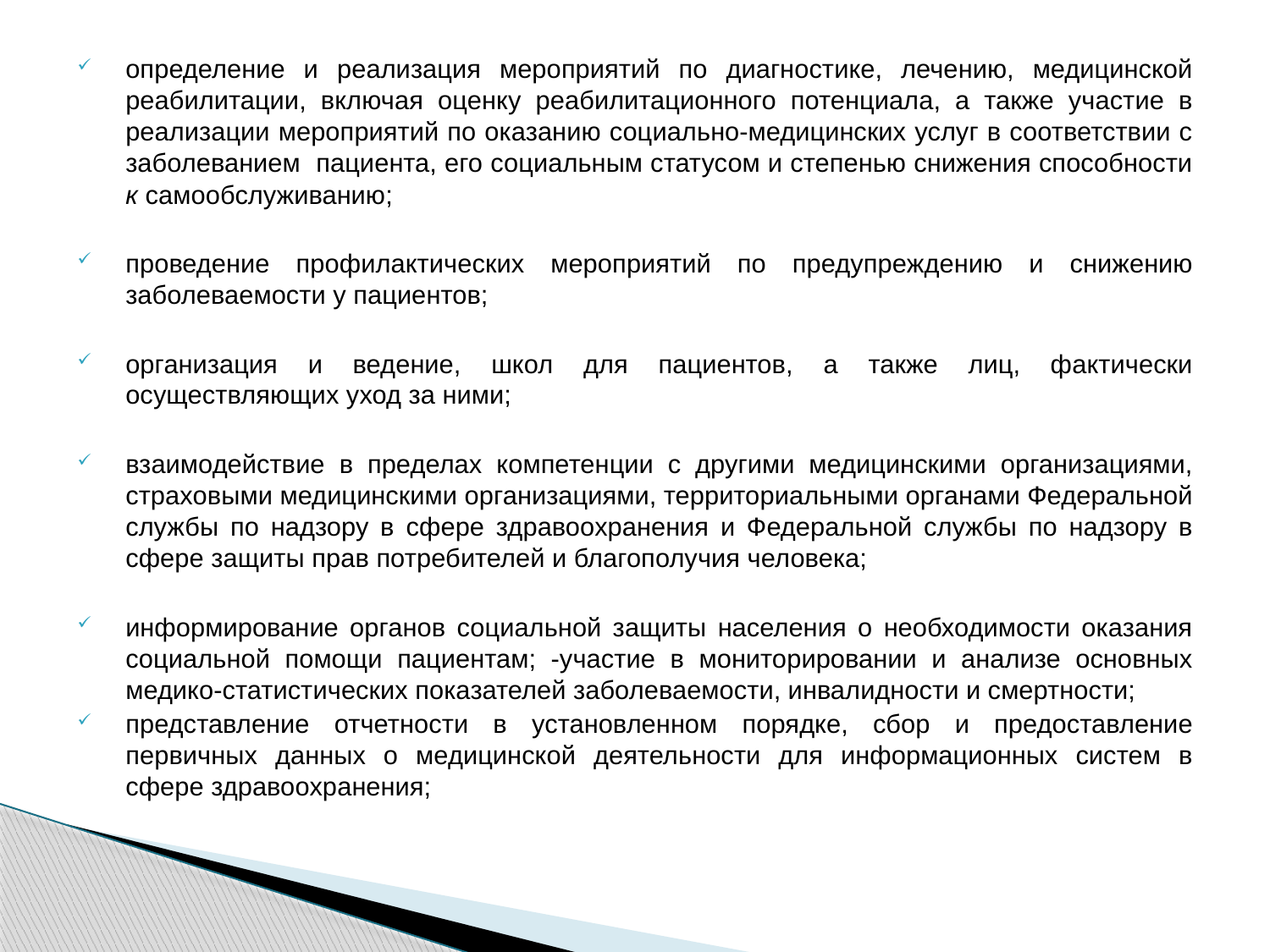

определение и реализация мероприятий по диагностике, лечению, медицинской реабилитации, включая оценку реабилитационного потенциала, а также участие в реализации мероприятий по оказанию социально-медицинских услуг в соответствии с заболеванием  пациента, его социальным статусом и степенью снижения способности к самообслуживанию;

проведение профилактических мероприятий по предупреждению и снижению заболеваемости у пациентов;

организация и ведение, школ для пациентов, а также лиц, фактически осуществляющих уход за ними;

взаимодействие в пределах компетенции с другими медицинскими организациями, страховыми медицинскими организациями, территориальными органами Федеральной службы по надзору в сфере здравоохранения и Федеральной службы по надзору в сфере защиты прав потребителей и благополучия человека;

информирование органов социальной защиты населения о необходимости оказания социальной помощи пациентам; -участие в мониторировании и анализе основных медико-статистических показателей заболеваемости, инвалидности и смертности;
представление отчетности в установленном порядке, сбор и предоставление первичных данных о медицинской деятельности для информационных систем в сфере здравоохранения;